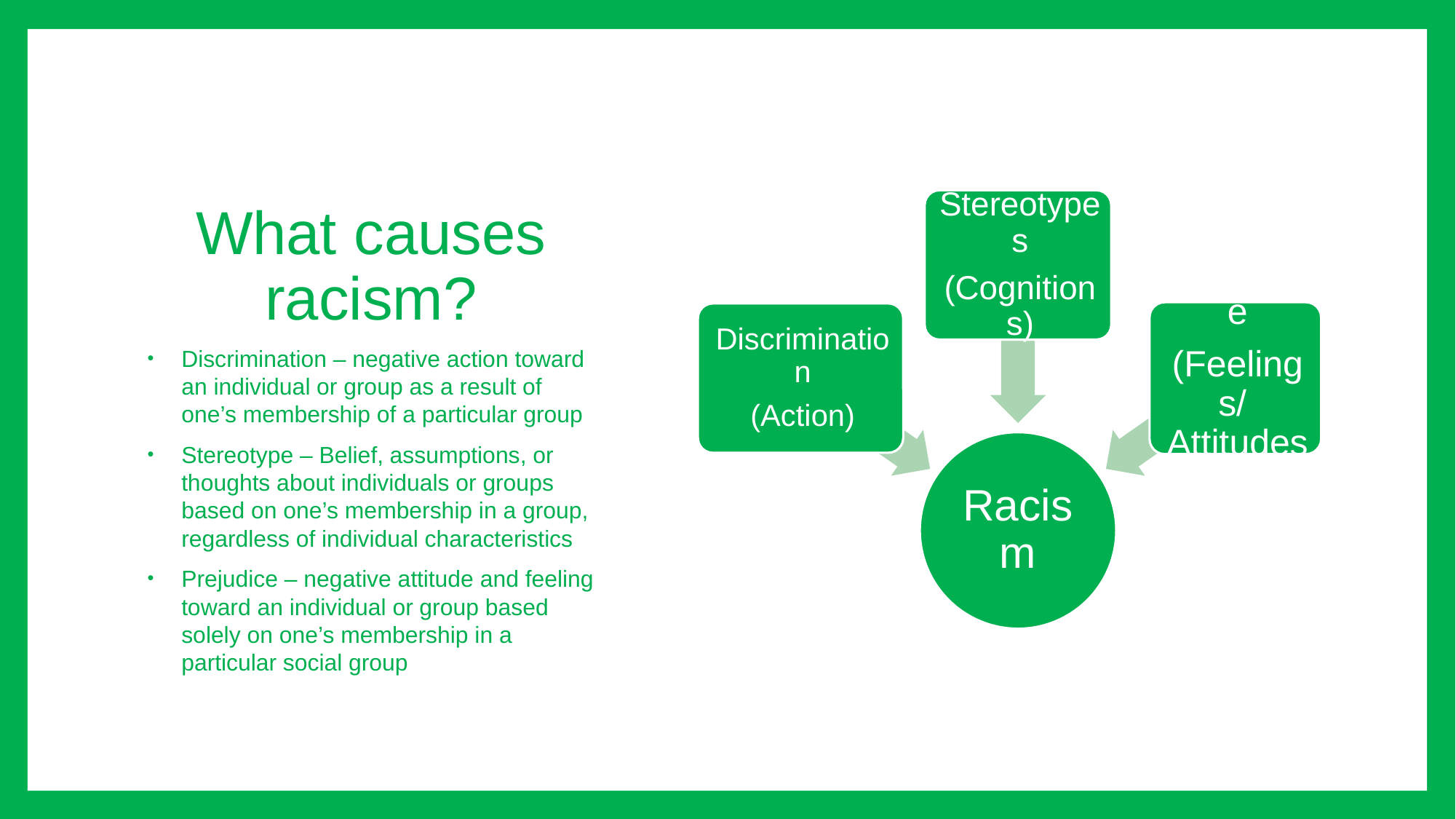

Racism
Discrimination
(Action)
Stereotypes
(Cognitions)
Prejudice
(Feelings/  Attitudes)
# What causes racism?
Discrimination – negative action toward an individual or group as a result of one’s membership of a particular group
Stereotype – Belief, assumptions, or thoughts about individuals or groups  based on one’s membership in a group, regardless of individual characteristics
Prejudice – negative attitude and feeling toward an individual or group based solely on one’s membership in a particular social group